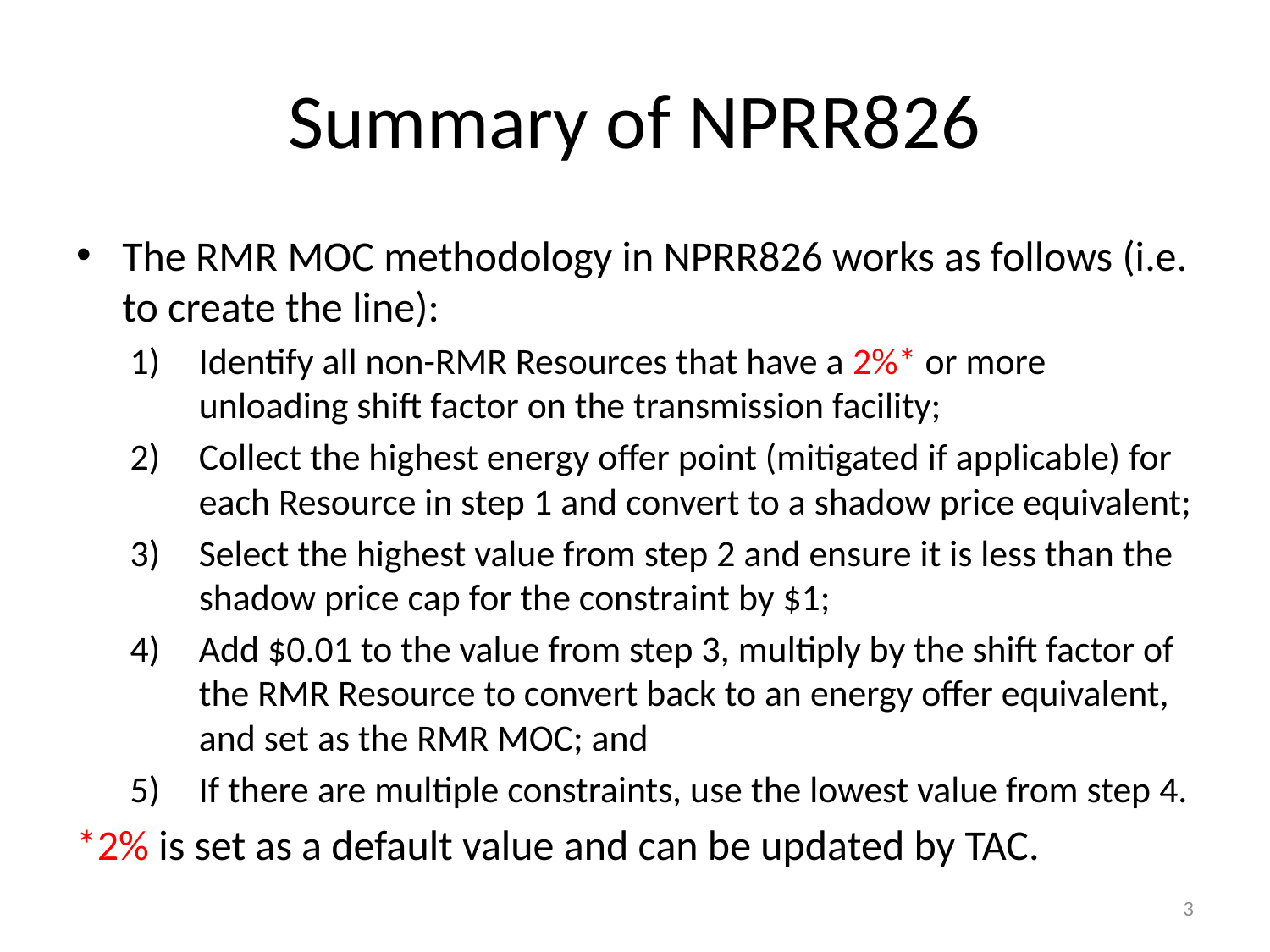

# Summary of NPRR826
The RMR MOC methodology in NPRR826 works as follows (i.e. to create the line):
Identify all non-RMR Resources that have a 2%* or more unloading shift factor on the transmission facility;
Collect the highest energy offer point (mitigated if applicable) for each Resource in step 1 and convert to a shadow price equivalent;
Select the highest value from step 2 and ensure it is less than the shadow price cap for the constraint by $1;
Add $0.01 to the value from step 3, multiply by the shift factor of the RMR Resource to convert back to an energy offer equivalent, and set as the RMR MOC; and
If there are multiple constraints, use the lowest value from step 4.
*2% is set as a default value and can be updated by TAC.

3